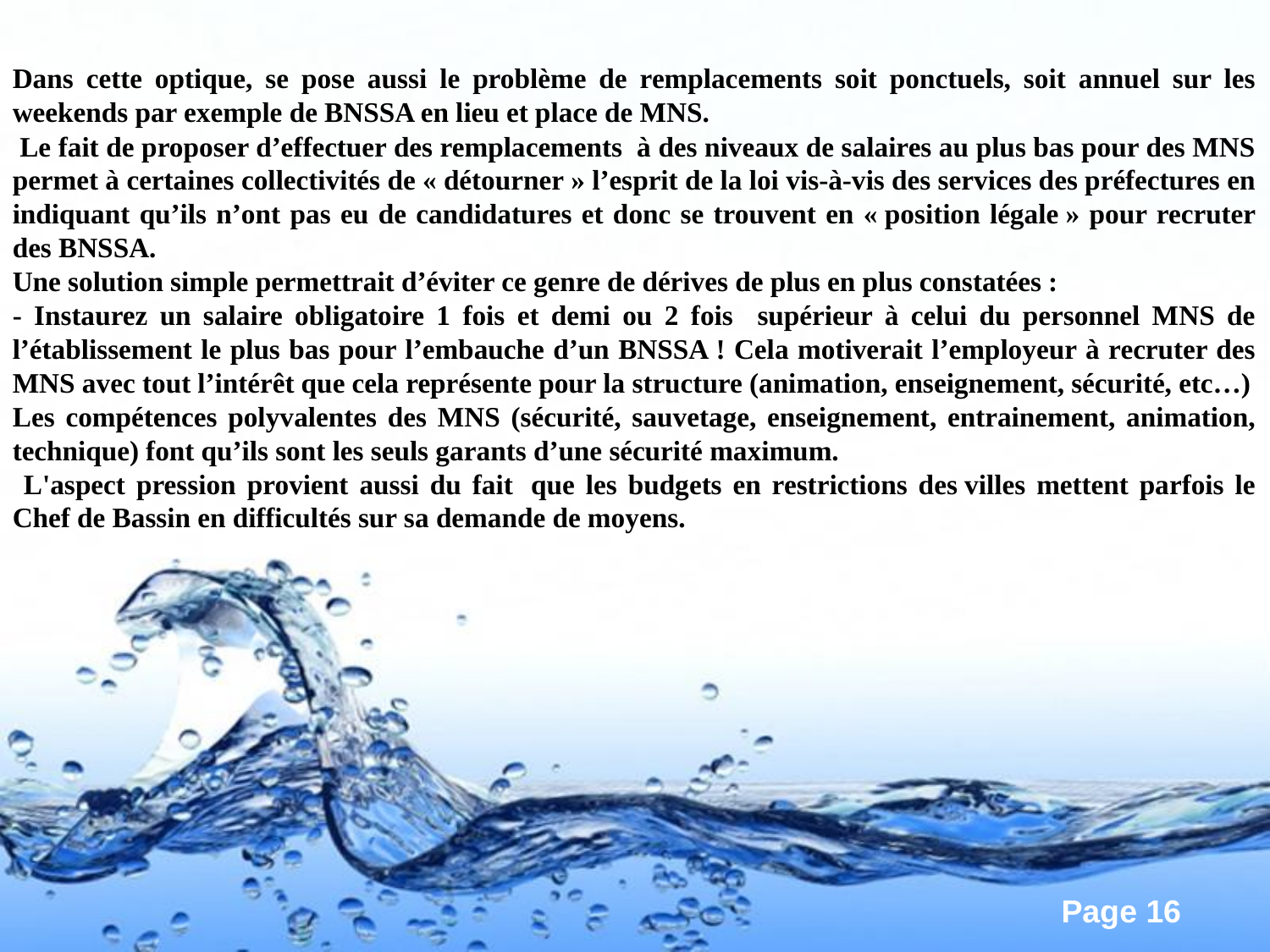

Dans cette optique, se pose aussi le problème de remplacements soit ponctuels, soit annuel sur les weekends par exemple de BNSSA en lieu et place de MNS.
 Le fait de proposer d’effectuer des remplacements  à des niveaux de salaires au plus bas pour des MNS permet à certaines collectivités de « détourner » l’esprit de la loi vis-à-vis des services des préfectures en indiquant qu’ils n’ont pas eu de candidatures et donc se trouvent en « position légale » pour recruter des BNSSA.
Une solution simple permettrait d’éviter ce genre de dérives de plus en plus constatées :
- Instaurez un salaire obligatoire 1 fois et demi ou 2 fois  supérieur à celui du personnel MNS de l’établissement le plus bas pour l’embauche d’un BNSSA ! Cela motiverait l’employeur à recruter des MNS avec tout l’intérêt que cela représente pour la structure (animation, enseignement, sécurité, etc…)
Les compétences polyvalentes des MNS (sécurité, sauvetage, enseignement, entrainement, animation, technique) font qu’ils sont les seuls garants d’une sécurité maximum.
 L'aspect pression provient aussi du fait  que les budgets en restrictions des villes mettent parfois le Chef de Bassin en difficultés sur sa demande de moyens.